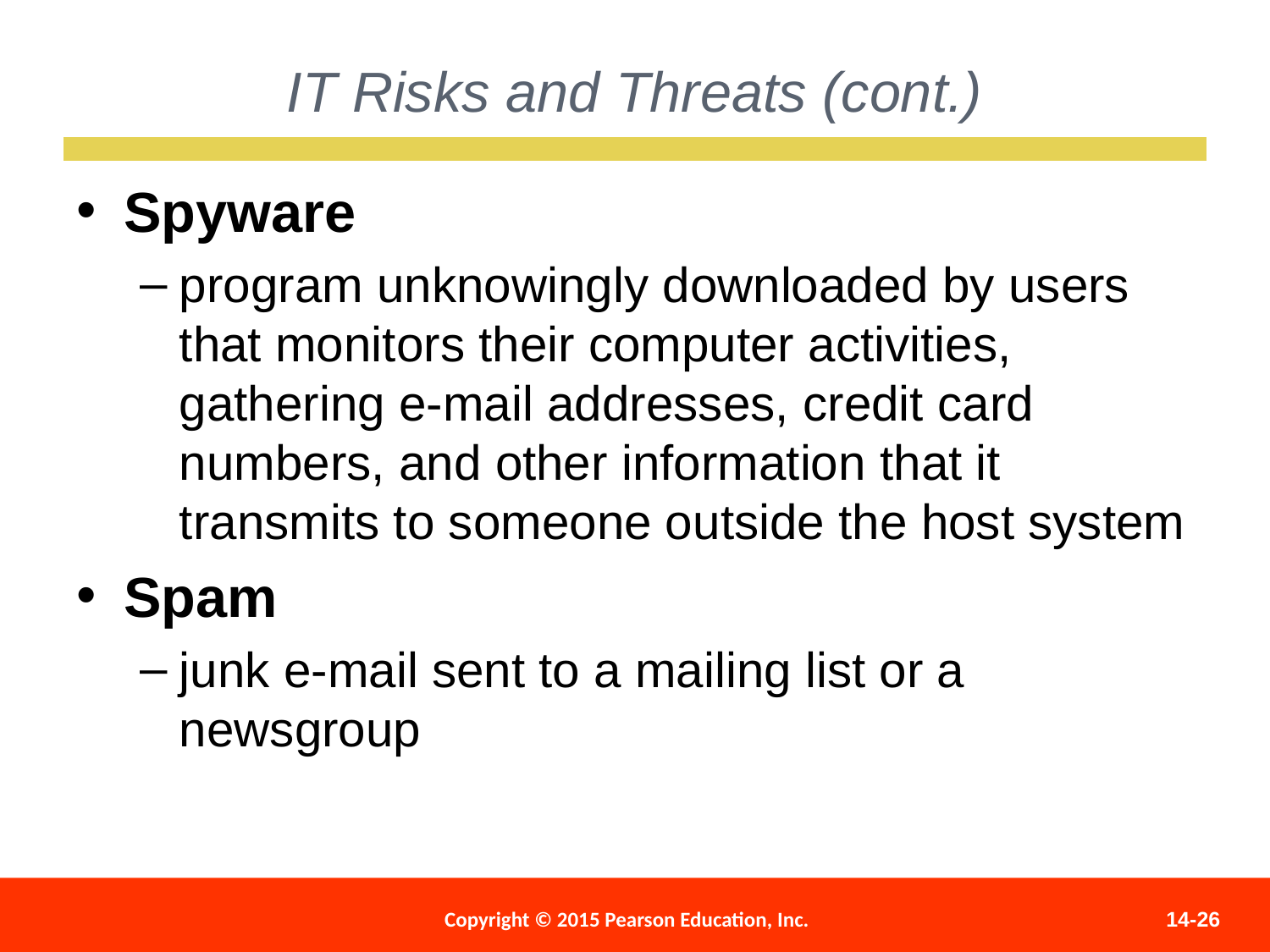

IT Risks and Threats (cont.)
Spyware
program unknowingly downloaded by users that monitors their computer activities, gathering e-mail addresses, credit card numbers, and other information that it transmits to someone outside the host system
Spam
junk e-mail sent to a mailing list or a newsgroup